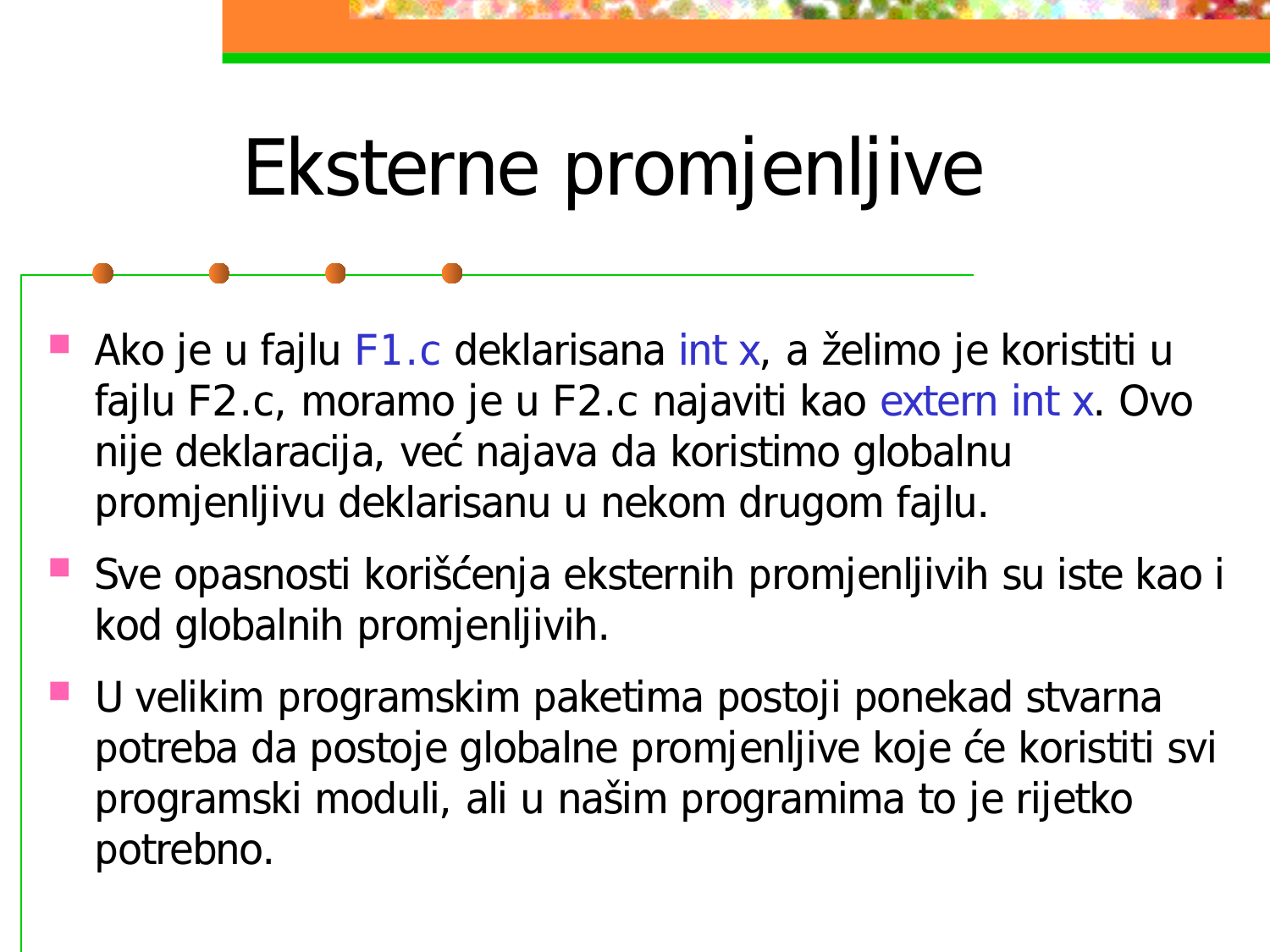

# Eksterne promjenljive
Ako je u fajlu F1.c deklarisana int x, a želimo je koristiti u fajlu F2.c, moramo je u F2.c najaviti kao extern int x. Ovo nije deklaracija, već najava da koristimo globalnu promjenljivu deklarisanu u nekom drugom fajlu.
Sve opasnosti korišćenja eksternih promjenljivih su iste kao i kod globalnih promjenljivih.
U velikim programskim paketima postoji ponekad stvarna potreba da postoje globalne promjenljive koje će koristiti svi programski moduli, ali u našim programima to je rijetko potrebno.